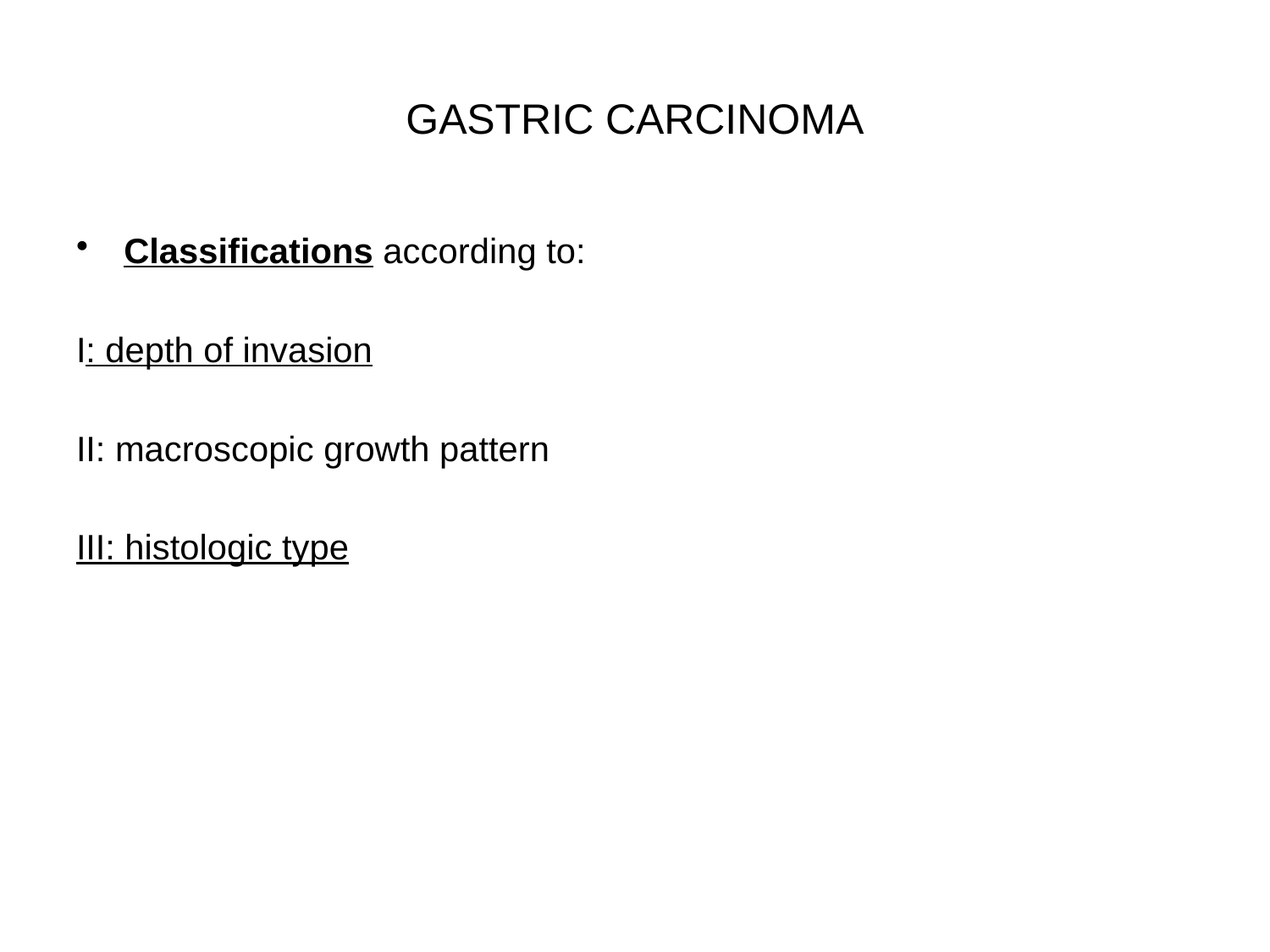

# GASTRIC CARCINOMA
Classifications according to:

I: depth of invasion

II: macroscopic growth pattern

III: histologic type